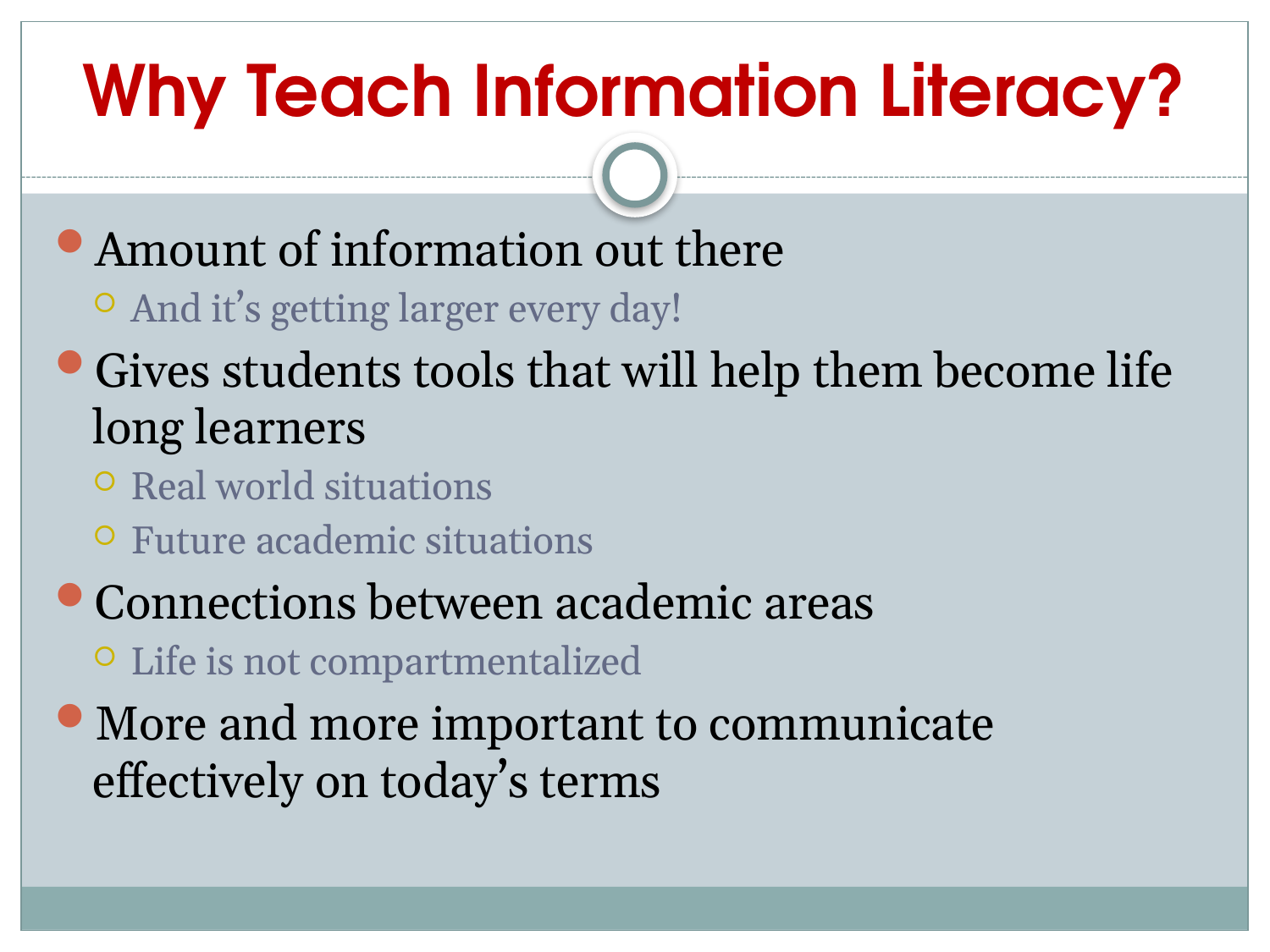

# Why Teach Information Literacy?
Amount of information out there
And it’s getting larger every day!
Gives students tools that will help them become life long learners
Real world situations
Future academic situations
Connections between academic areas
Life is not compartmentalized
More and more important to communicate effectively on today’s terms